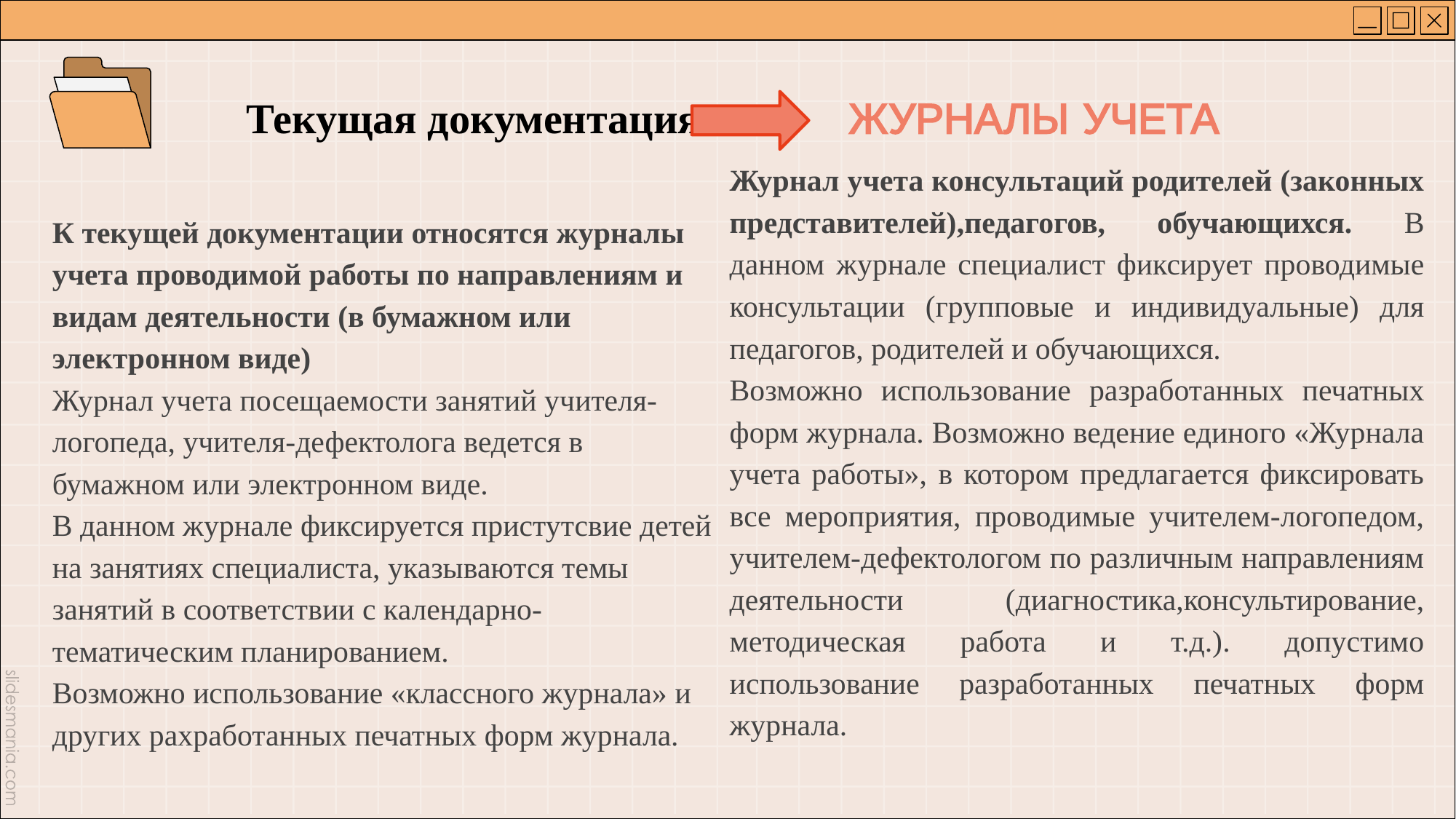

# Текущая документация              ЖУРНАЛЫ УЧЕТА

Журнал учета консультаций родителей (законных представителей),педагогов, обучающихся. В данном журнале специалист фиксирует проводимые консультации (групповые и индивидуальные) для педагогов, родителей и обучающихся.
Возможно использование разработанных печатных форм журнала. Возможно ведение единого «Журнала учета работы», в котором предлагается фиксировать все мероприятия, проводимые учителем-логопедом, учителем-дефектологом по различным направлениям деятельности (диагностика,консультирование, методическая работа и т.д.). допустимо использование разработанных печатных форм журнала.

К текущей документации относятся журналы учета проводимой работы по направлениям и видам деятельности (в бумажном или электронном виде)
Журнал учета посещаемости занятий учителя-логопеда, учителя-дефектолога ведется в бумажном или электронном виде.
В данном журнале фиксируется пристутсвие детей на занятиях специалиста, указываются темы занятий в соответствии с календарно-тематическим планированием.
Возможно использование «классного журнала» и других рахработанных печатных форм журнала.